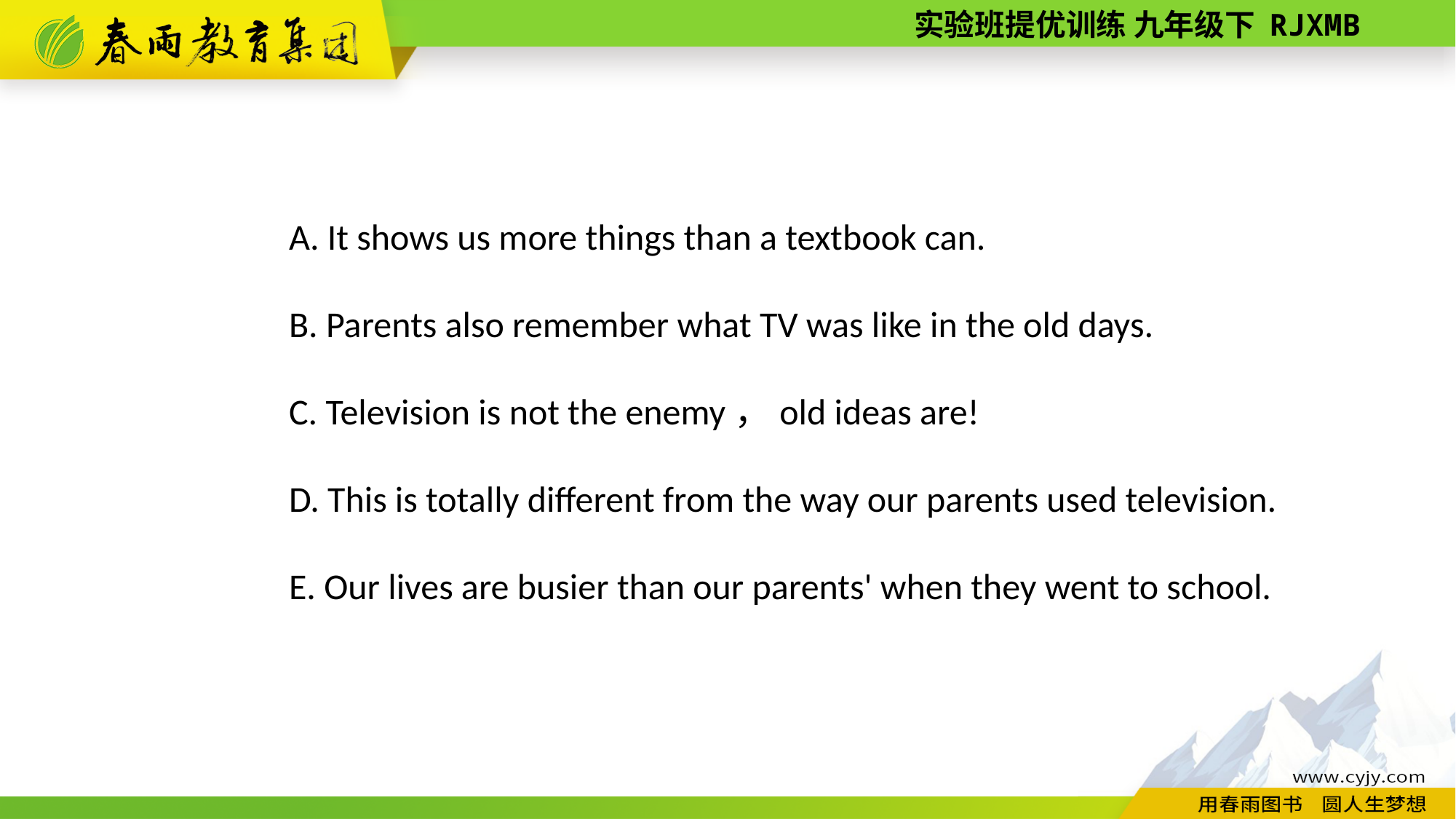

A. It shows us more things than a textbook can.
B. Parents also remember what TV was like in the old days.
C. Television is not the enemy，old ideas are!
D. This is totally different from the way our parents used television.
E. Our lives are busier than our parents' when they went to school.